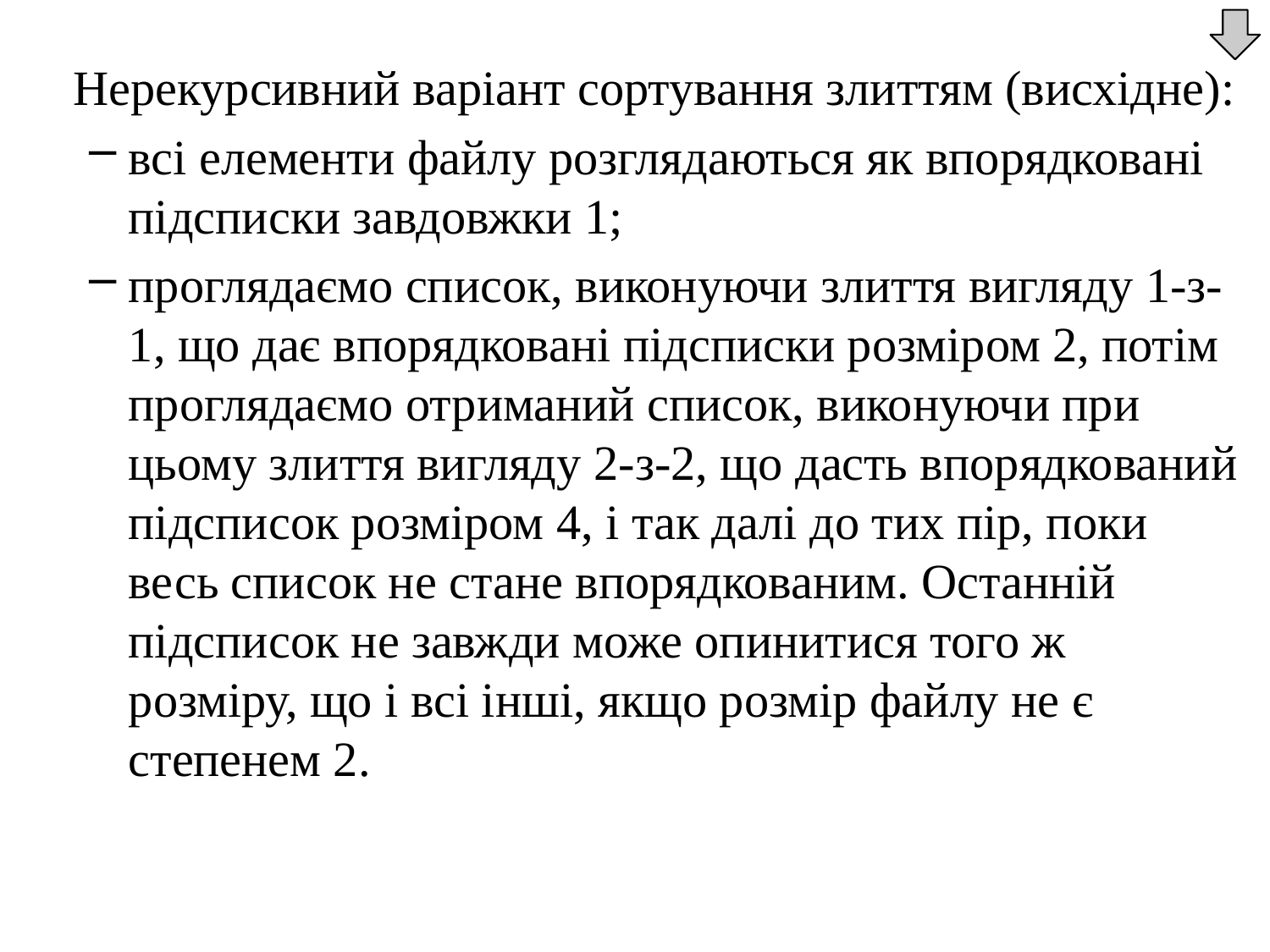

Нерекурсивний варіант сортування злиттям (висхідне):
всі елементи файлу розглядаються як впорядковані підсписки завдовжки 1;
проглядаємо список, виконуючи злиття вигляду 1-з-1, що дає впорядковані підсписки розміром 2, потім проглядаємо отриманий список, виконуючи при цьому злиття вигляду 2-з-2, що дасть впорядкований підсписок розміром 4, і так далі до тих пір, поки весь список не стане впорядкованим. Останній підсписок не завжди може опинитися того ж розміру, що і всі інші, якщо розмір файлу не є степенем 2.